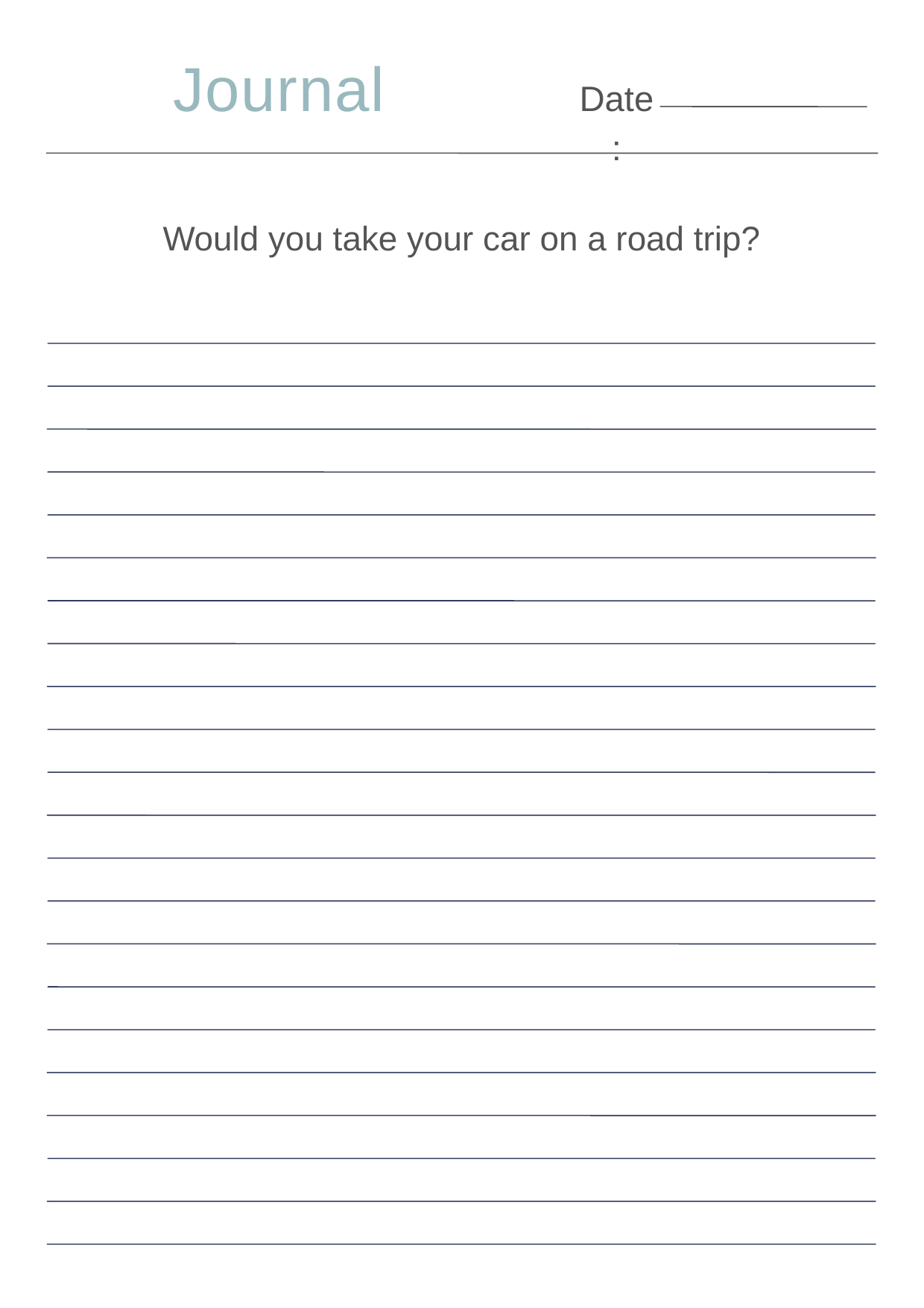

Journal
Date:

Would you take your car on a road trip?